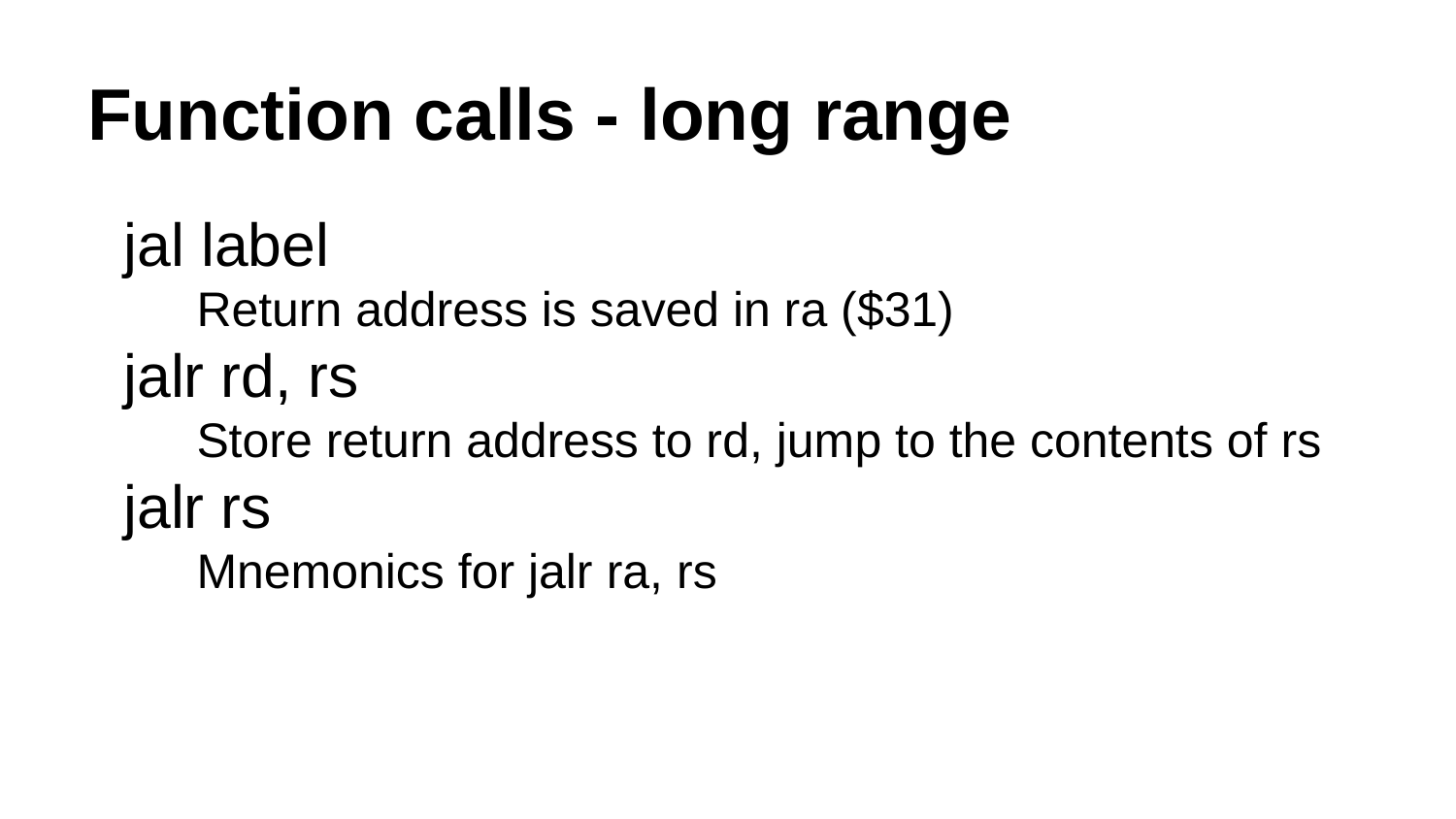

# Function calls - long range
jal label
Return address is saved in ra ($31)
jalr rd, rs
Store return address to rd, jump to the contents of rs
jalr rs
Mnemonics for jalr ra, rs